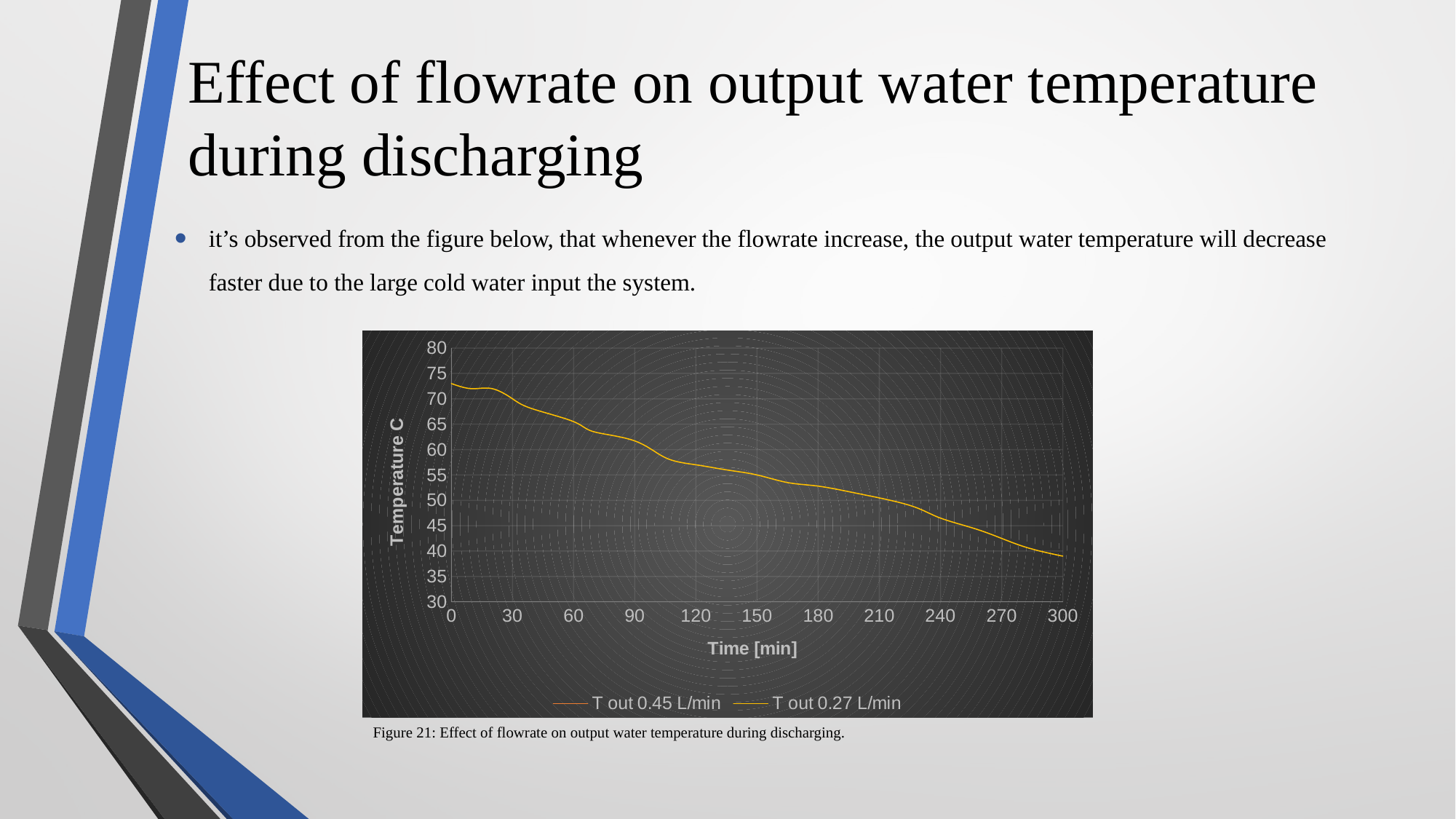

it’s observed from the figure below, that whenever the flowrate increase, the output water temperature will decrease faster due to the large cold water input the system.
# Effect of flowrate on output water temperature during discharging

### Chart

| Category |  |  |
|---|---|---|
Figure 21: Effect of flowrate on output water temperature during discharging.